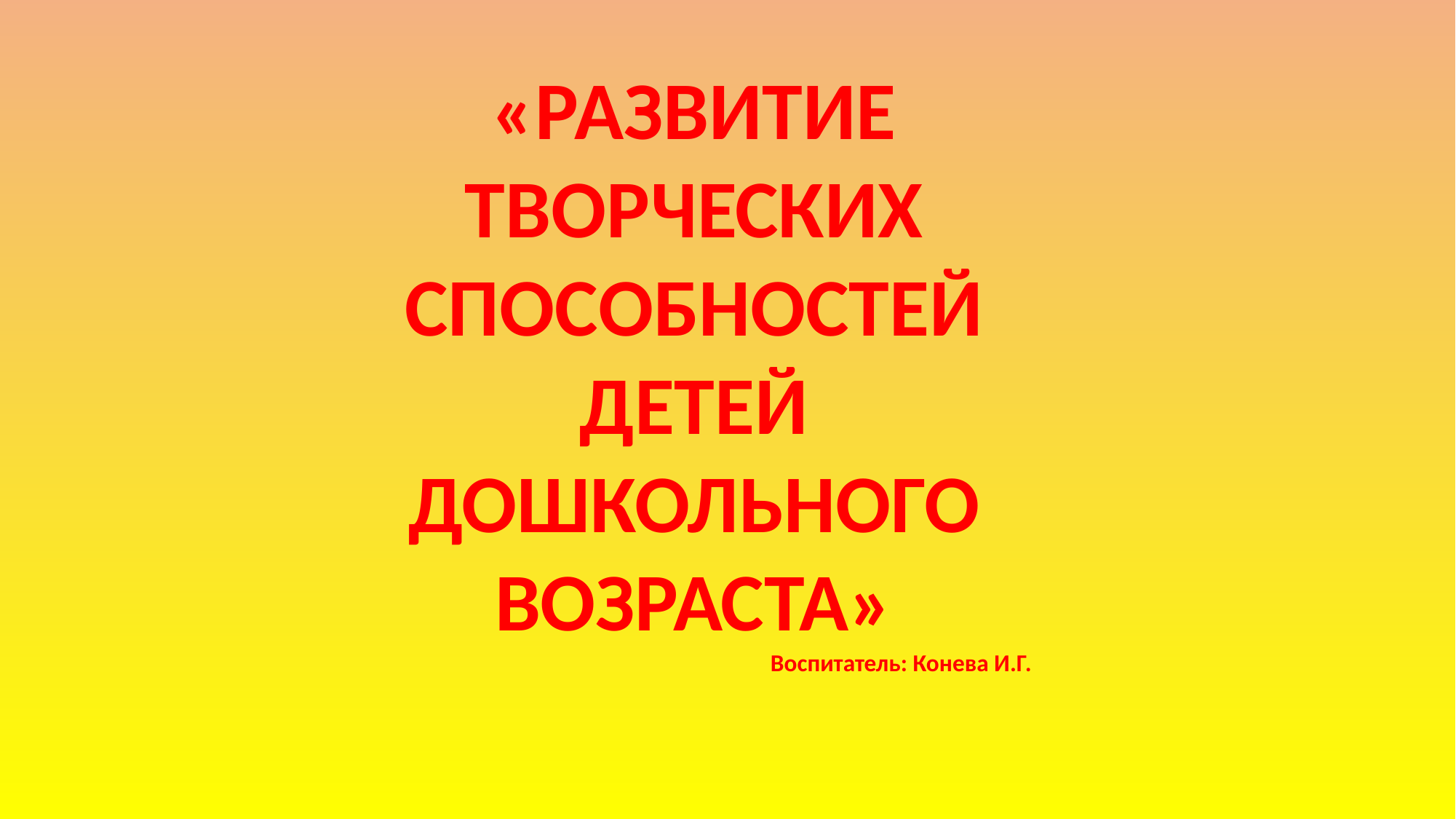

«РАЗВИТИЕ ТВОРЧЕСКИХ СПОСОБНОСТЕЙ ДЕТЕЙ ДОШКОЛЬНОГО ВОЗРАСТА»
                                                                            Воспитатель: Конева И.Г.